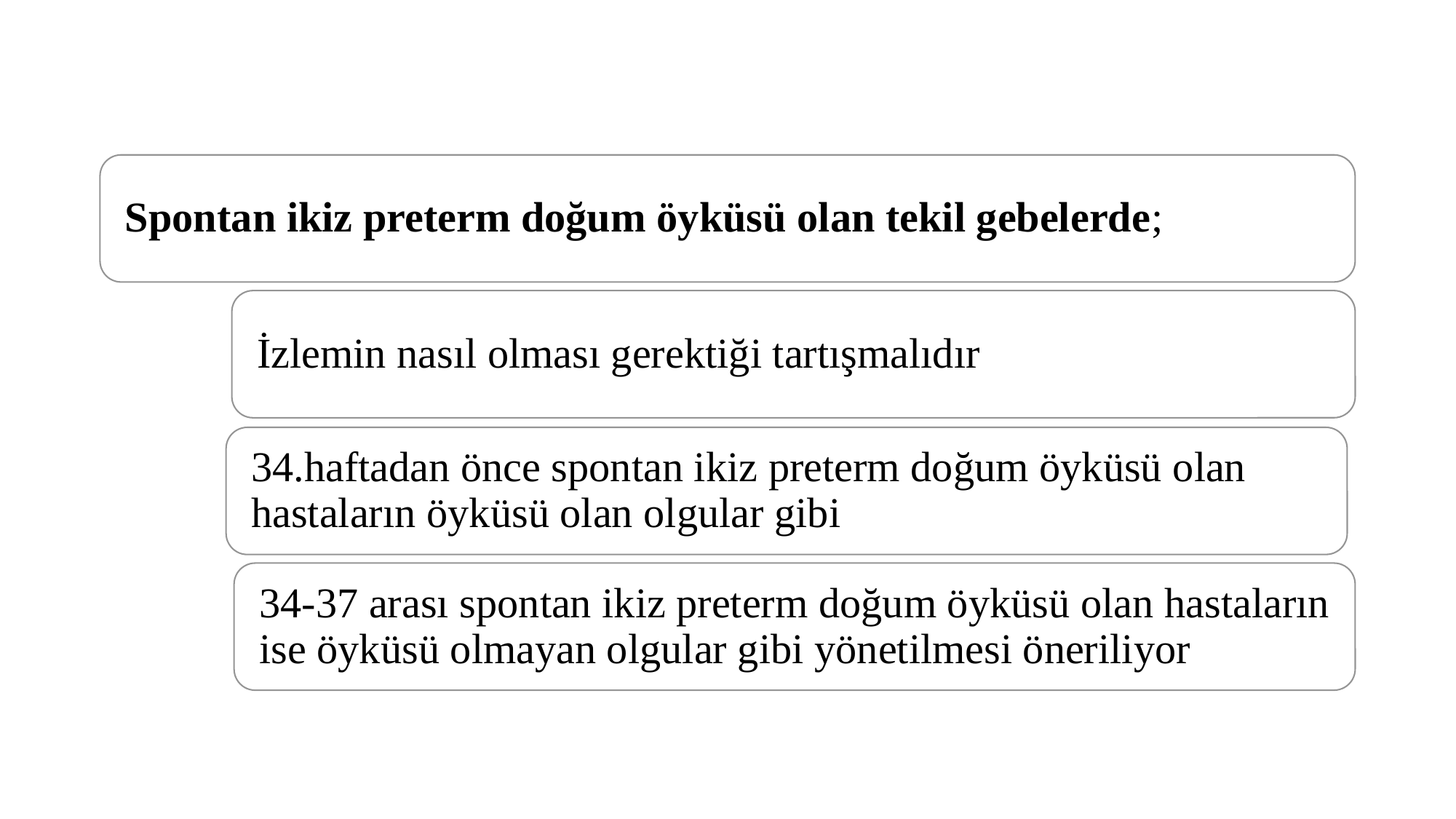

#
Spontan ikiz preterm doğum öyküsü olan tekil gebelerde;
İzlemin nasıl olması gerektiği tartışmalıdır
34.haftadan önce spontan ikiz preterm doğum öyküsü olan hastaların öyküsü olan olgular gibi
34-37 arası spontan ikiz preterm doğum öyküsü olan hastaların ise öyküsü olmayan olgular gibi yönetilmesi öneriliyor